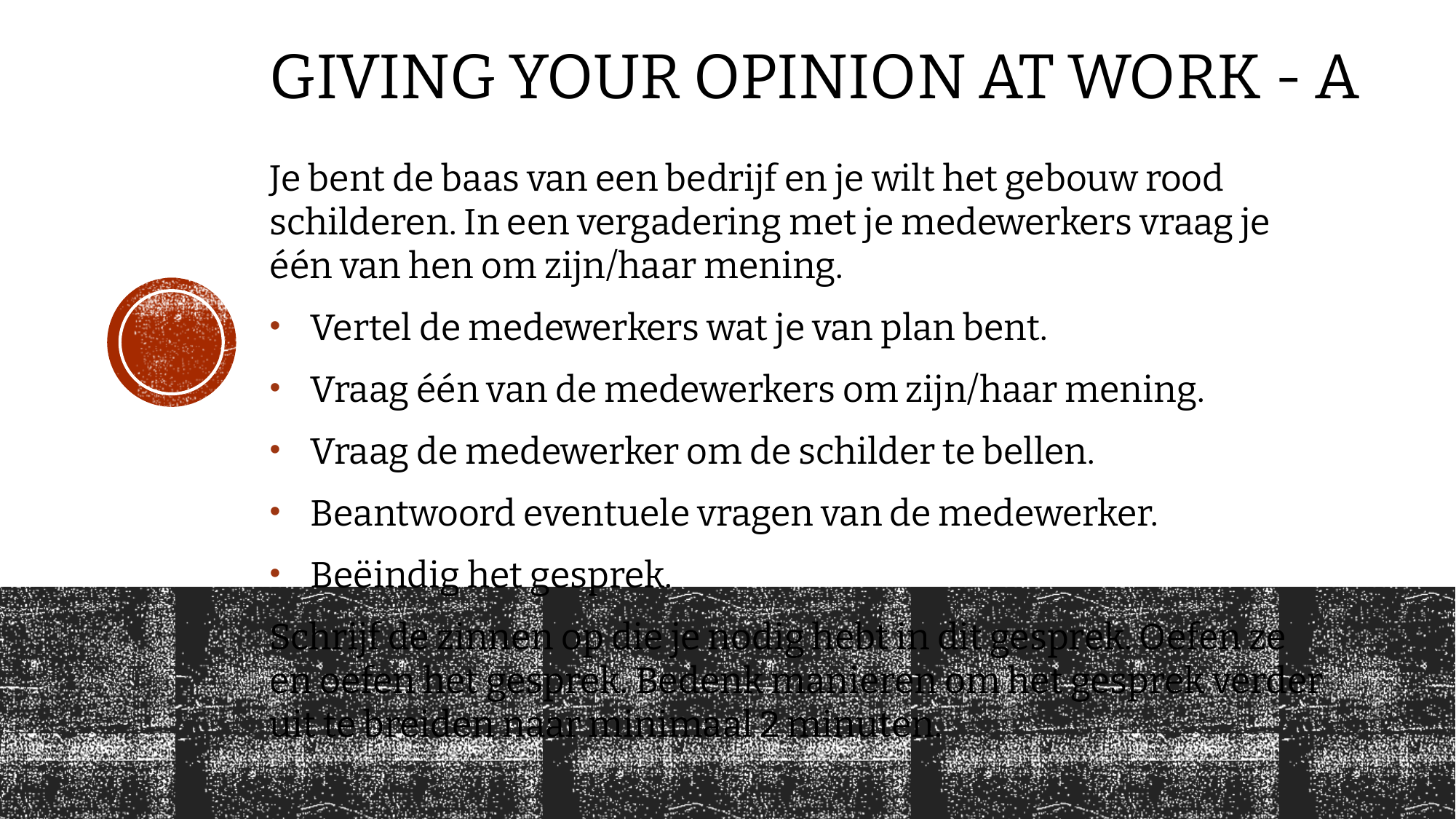

# Giving your opinion at work - A
Je bent de baas van een bedrijf en je wilt het gebouw rood schilderen. In een vergadering met je medewerkers vraag je één van hen om zijn/haar mening.
Vertel de medewerkers wat je van plan bent.
Vraag één van de medewerkers om zijn/haar mening.
Vraag de medewerker om de schilder te bellen.
Beantwoord eventuele vragen van de medewerker.
Beëindig het gesprek.
Schrijf de zinnen op die je nodig hebt in dit gesprek. Oefen ze en oefen het gesprek. Bedenk manieren om het gesprek verder uit te breiden naar minimaal 2 minuten.